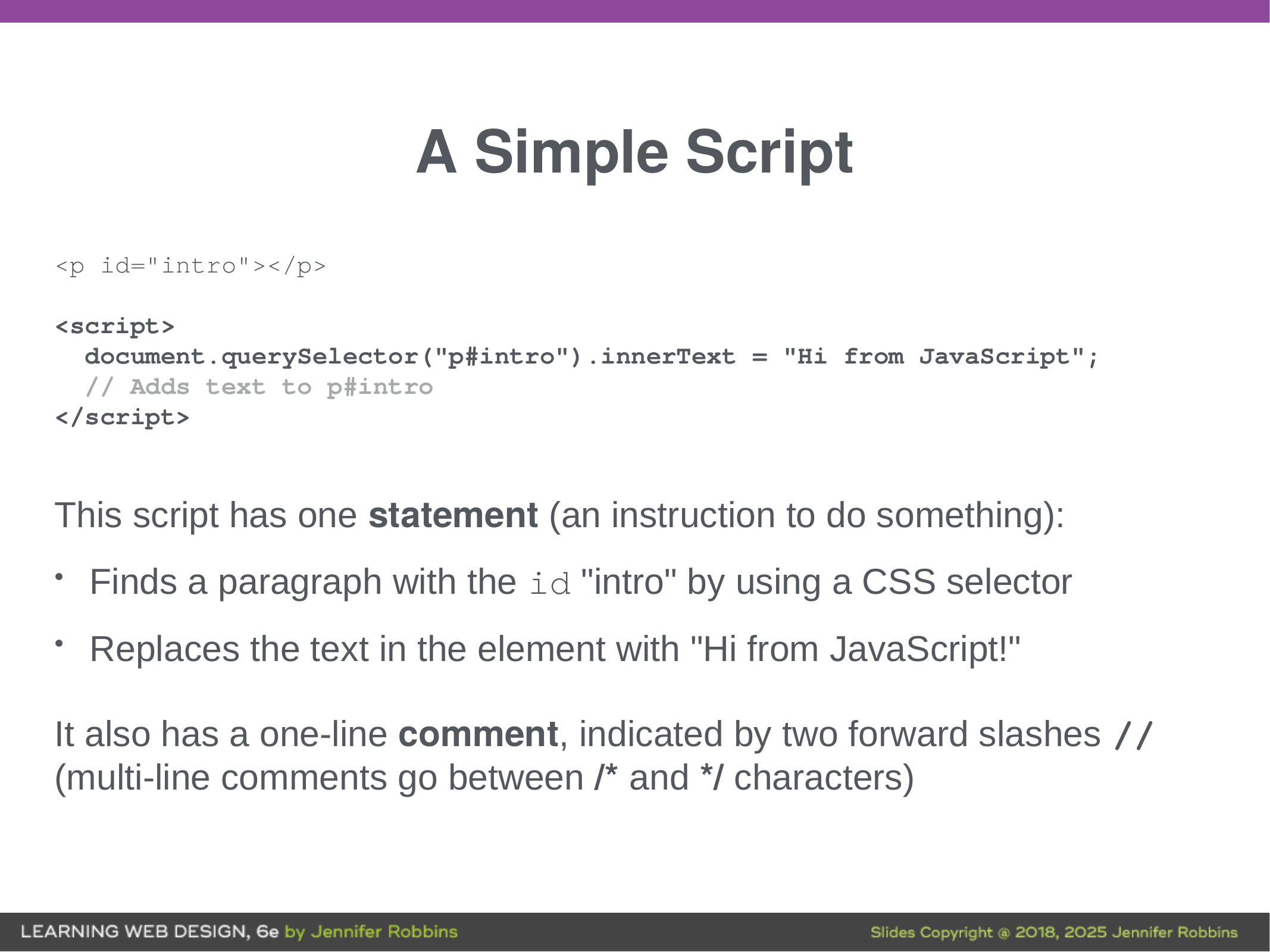

# A Simple Script
<p id="intro"></p>

<script>
  document.querySelector("p#intro").innerText = "Hi from JavaScript";
  // Adds text to p#intro
</script>
This script has one statement (an instruction to do something):
Finds a paragraph with the id "intro" by using a CSS selector
Replaces the text in the element with "Hi from JavaScript!"
It also has a one-line comment, indicated by two forward slashes //
(multi-line comments go between /* and */ characters)